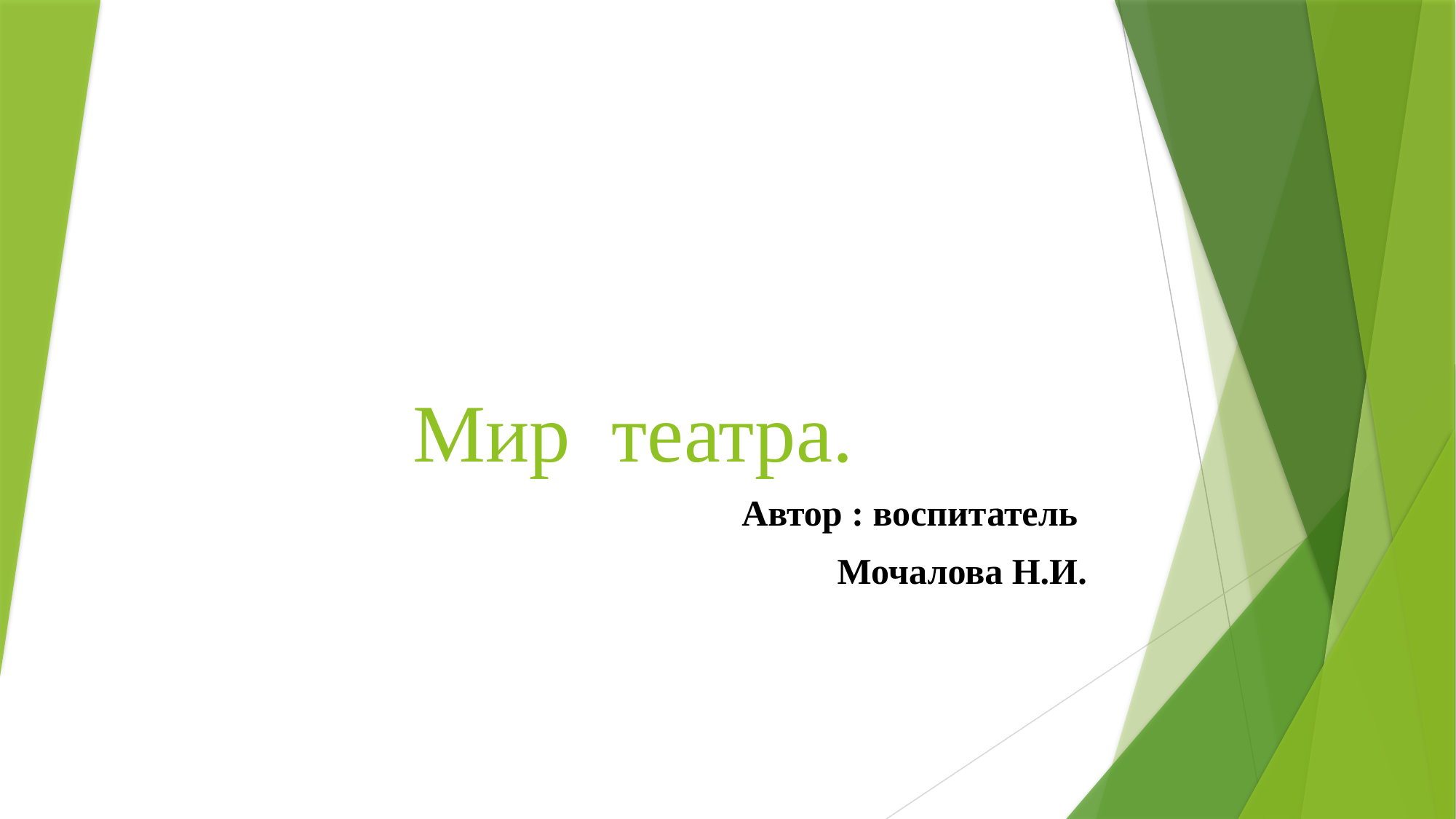

# Мир  театра.
Автор : воспитатель
    Мочалова Н.И.